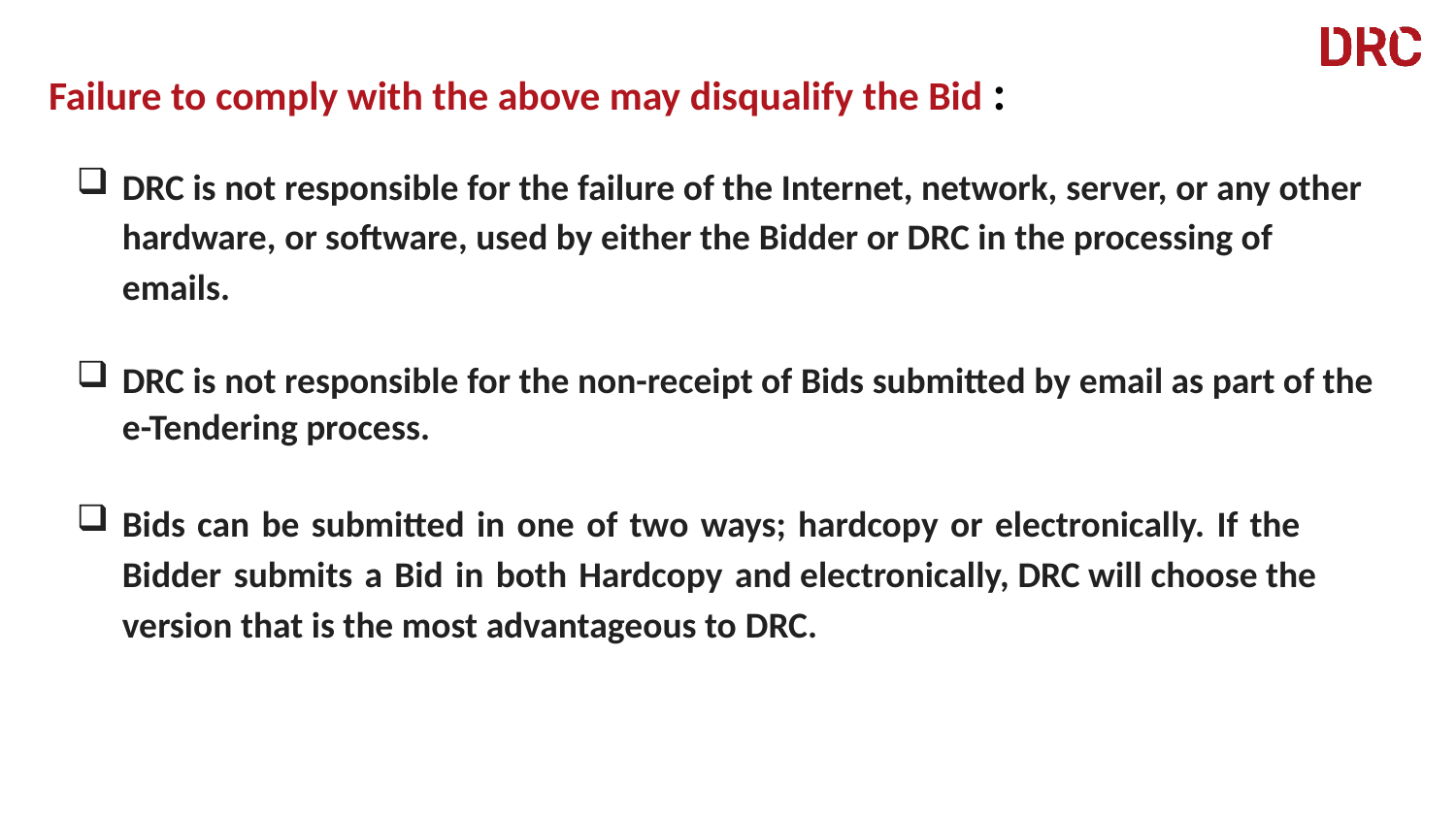

Failure to comply with the above may disqualify the Bid :
DRC is not responsible for the failure of the Internet, network, server, or any other hardware, or software, used by either the Bidder or DRC in the processing of emails.

DRC is not responsible for the non-receipt of Bids submitted by email as part of the e-Tendering process.

Bids can be submitted in one of two ways; hardcopy or electronically. If the Bidder submits a Bid in both Hardcopy and electronically, DRC will choose the version that is the most advantageous to DRC.